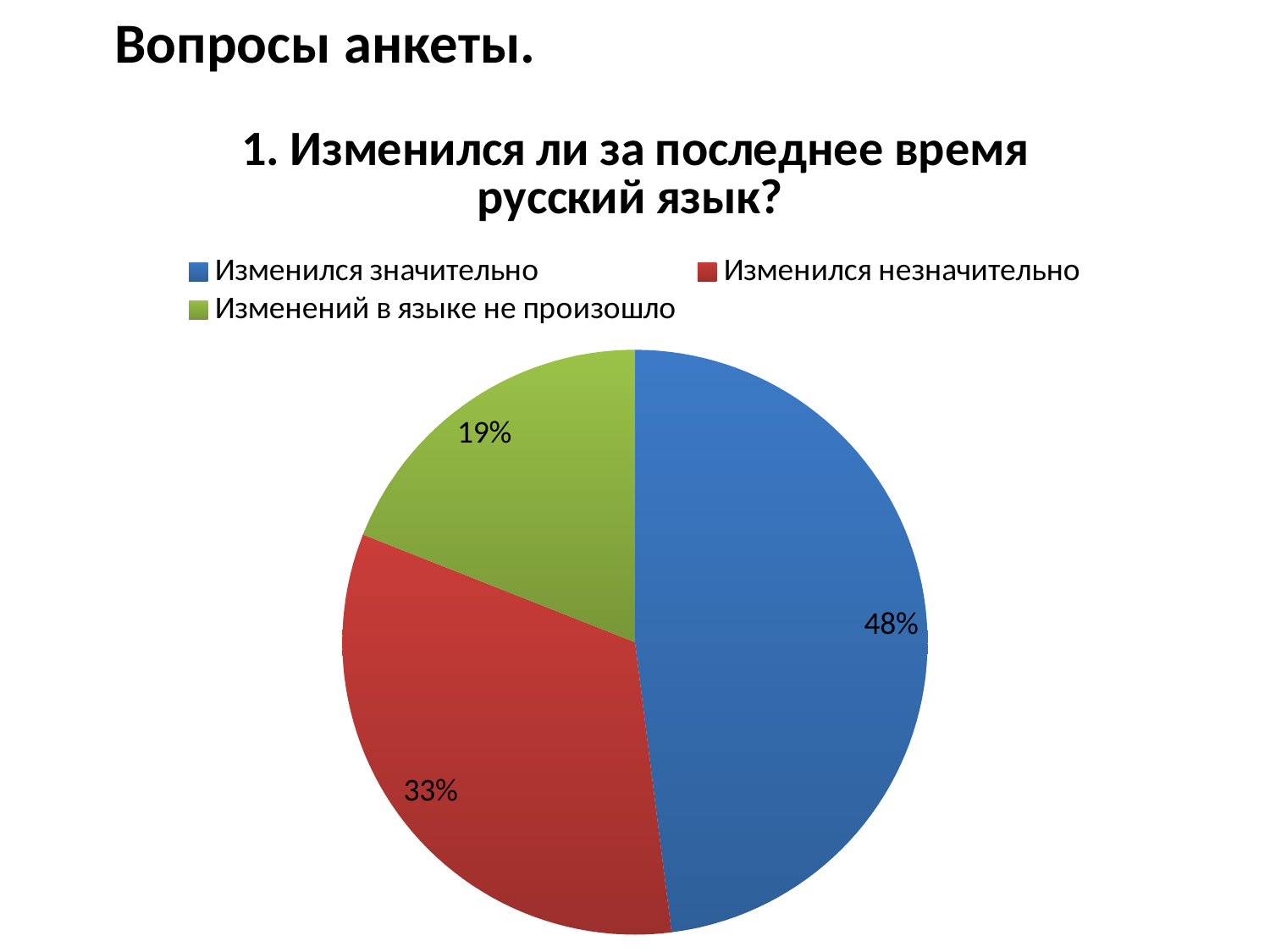

Вопросы анкеты.

### Chart: 1. Изменился ли за последнее время русский язык?

| Category | Продажи |
|---|---|
| Изменился значительно | 0.48000000000000015 |
| Изменился незначительно | 0.33000000000000024 |
| Изменений в языке не произошло | 0.19000000000000003 |